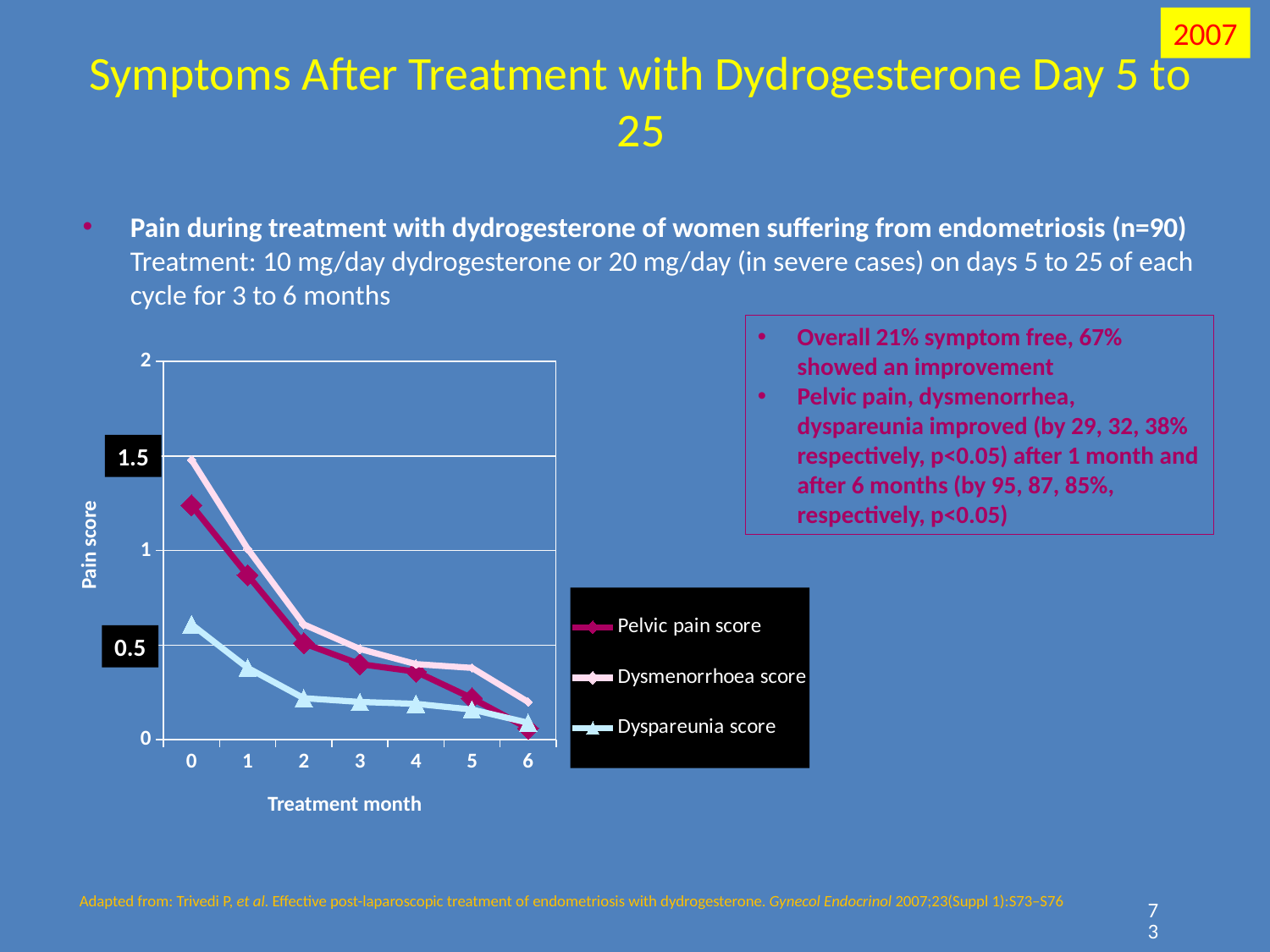

2007
# Symptoms After Treatment with Dydrogesterone Day 5 to 25
Pain during treatment with dydrogesterone of women suffering from endometriosis (n=90)
Treatment: 10 mg/day dydrogesterone or 20 mg/day (in severe cases) on days 5 to 25 of each cycle for 3 to 6 months

Overall 21% symptom free, 67% showed an improvement
Pelvic pain, dysmenorrhea, dyspareunia improved (by 29, 32, 38% respectively, p<0.05) after 1 month and after 6 months (by 95, 87, 85%, respectively, p<0.05)

### Chart

| Category | Pelvic pain score | Dysmenorrhoea score | Dyspareunia score |
|---|---|---|---|
| 0 | 1.24 | 1.48 | 0.6100000000000003 |
| 1 | 0.8700000000000003 | 1.01 | 0.38000000000000017 |
| 2 | 0.51 | 0.6100000000000003 | 0.22 |
| 3 | 0.4 | 0.48000000000000015 | 0.2 |
| 4 | 0.36000000000000015 | 0.4 | 0.19 |
| 5 | 0.22 | 0.38000000000000017 | 0.16 |
| 6 | 0.060000000000000026 | 0.2 | 0.09000000000000002 |
1.5
Pain score
0.5
Treatment month
Adapted from: Trivedi P, et al. Effective post-laparoscopic treatment of endometriosis with dydrogesterone. Gynecol Endocrinol 2007;23(Suppl 1):S73–S76
73